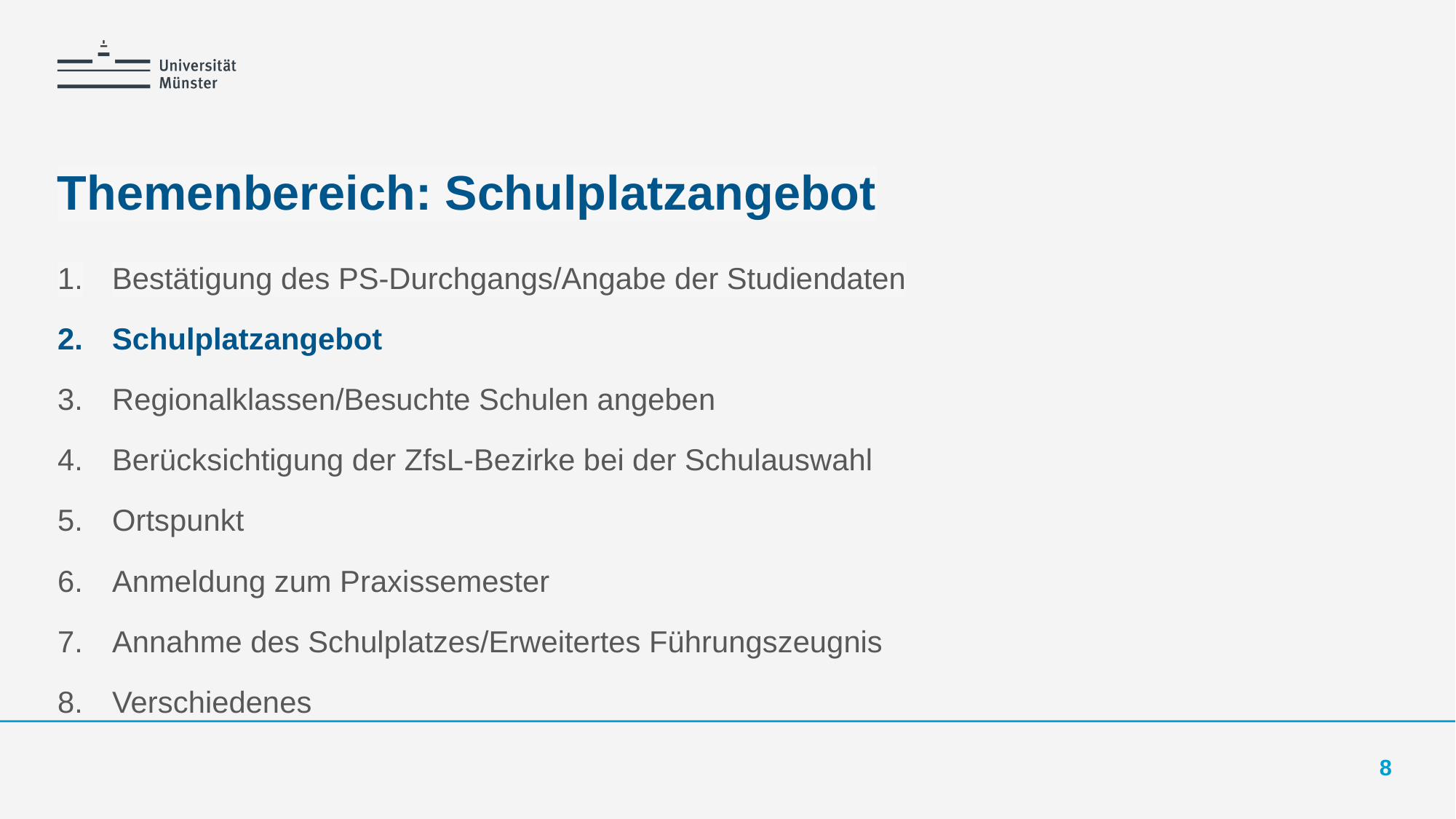

# Themenbereich: Schulplatzangebot
Bestätigung des PS-Durchgangs/Angabe der Studiendaten
Schulplatzangebot
Regionalklassen/Besuchte Schulen angeben
Berücksichtigung der ZfsL-Bezirke bei der Schulauswahl
Ortspunkt
Anmeldung zum Praxissemester
Annahme des Schulplatzes/Erweitertes Führungszeugnis
Verschiedenes

8